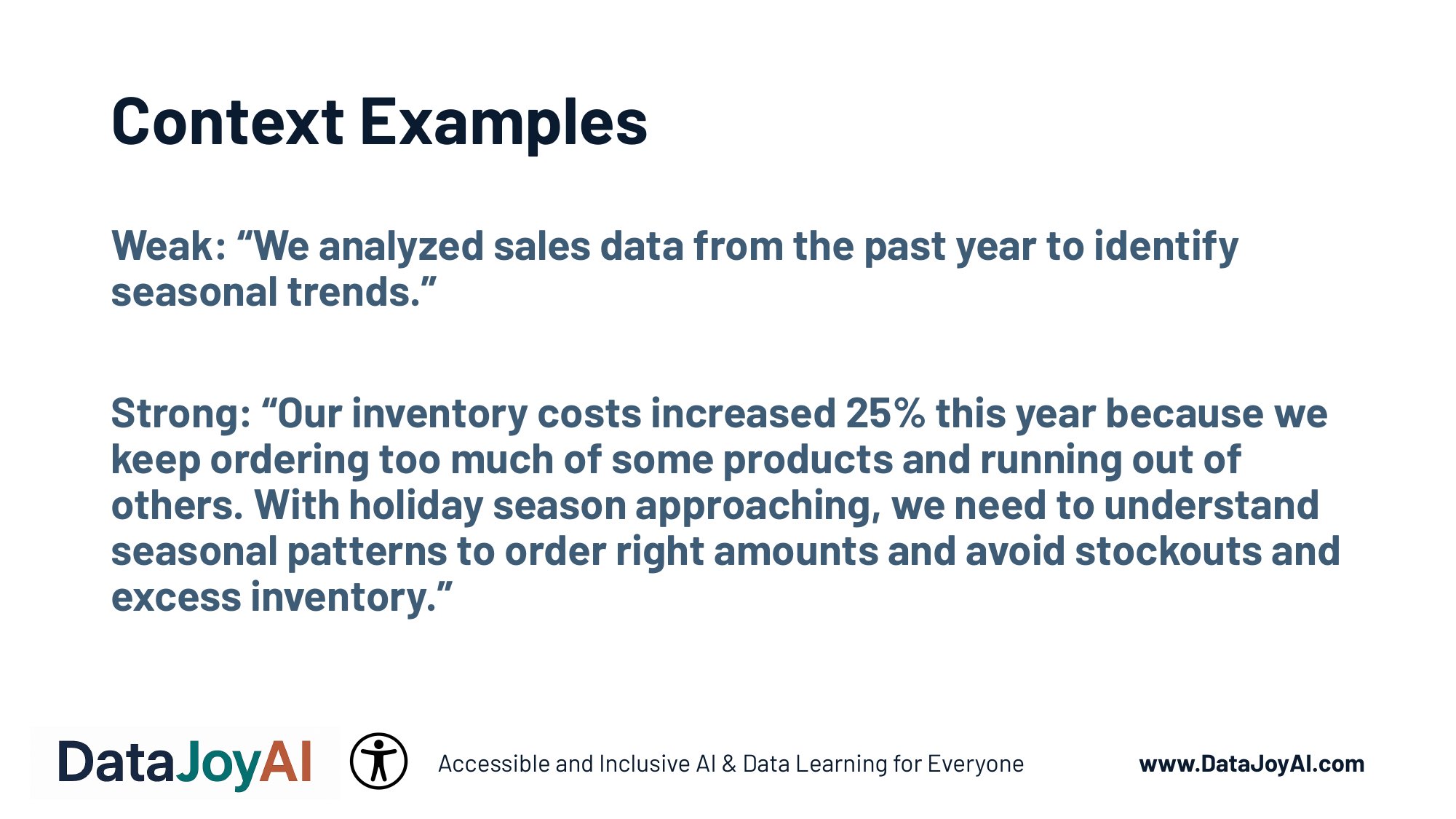

# Context Examples
Weak: “We analyzed sales data from the past year to identify seasonal trends.”

Strong: “Our inventory costs increased 25% this year because we keep ordering too much of some products and running out of others. With holiday season approaching, we need to understand seasonal patterns to order right amounts and avoid stockouts and excess inventory.”